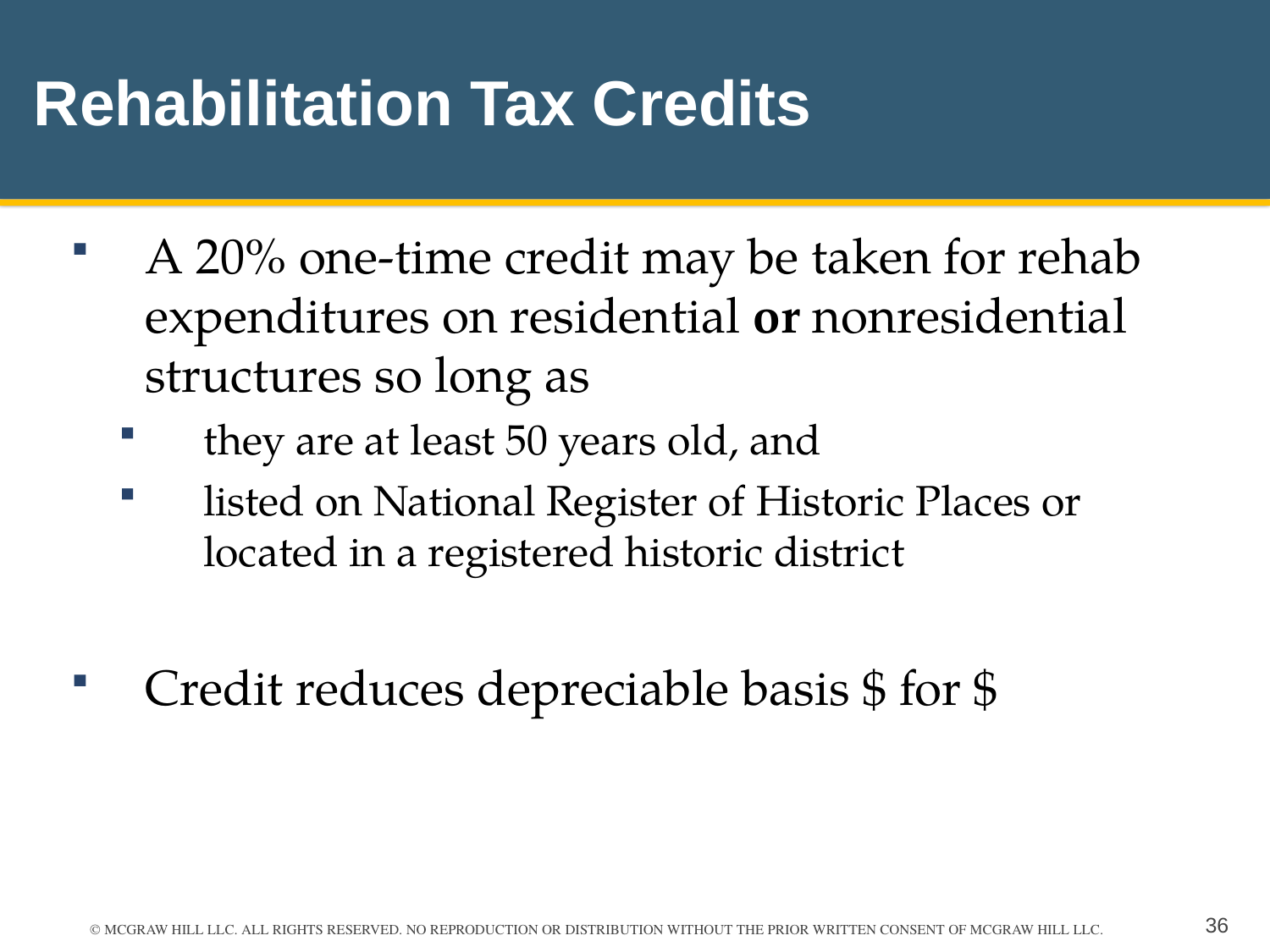

# Rehabilitation Tax Credits
A 20% one-time credit may be taken for rehab expenditures on residential or nonresidential structures so long as
they are at least 50 years old, and
listed on National Register of Historic Places or located in a registered historic district

Credit reduces depreciable basis $ for $
© MCGRAW HILL LLC. ALL RIGHTS RESERVED. NO REPRODUCTION OR DISTRIBUTION WITHOUT THE PRIOR WRITTEN CONSENT OF MCGRAW HILL LLC.
36